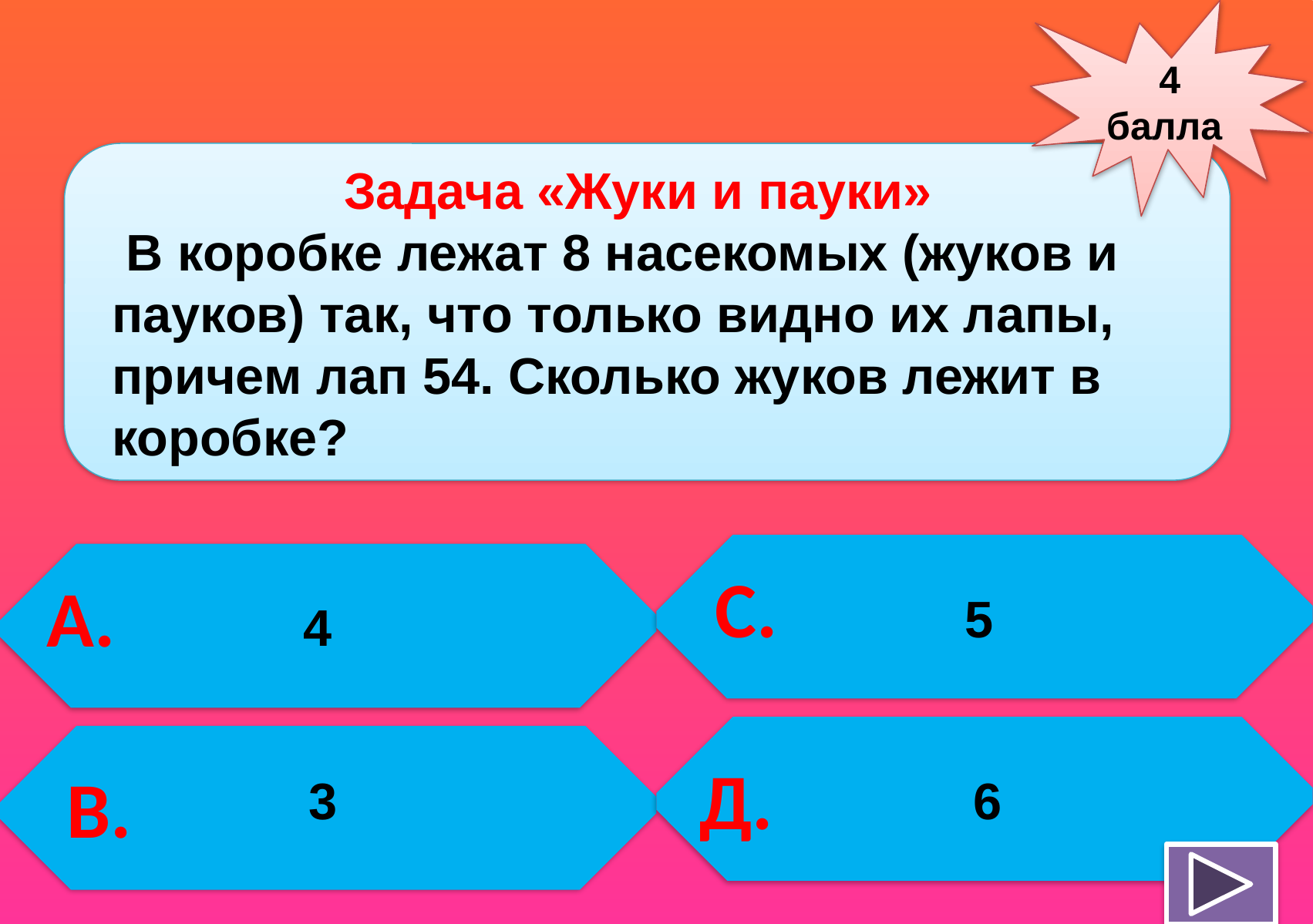

4
балла

Задача «Жуки и пауки»
 В коробке лежат 8 насекомых (жуков и пауков) так, что только видно их лапы, причем лап 54. Сколько жуков лежит в коробке?

С.

А.
 5
4

Д.
В.
 3
 6